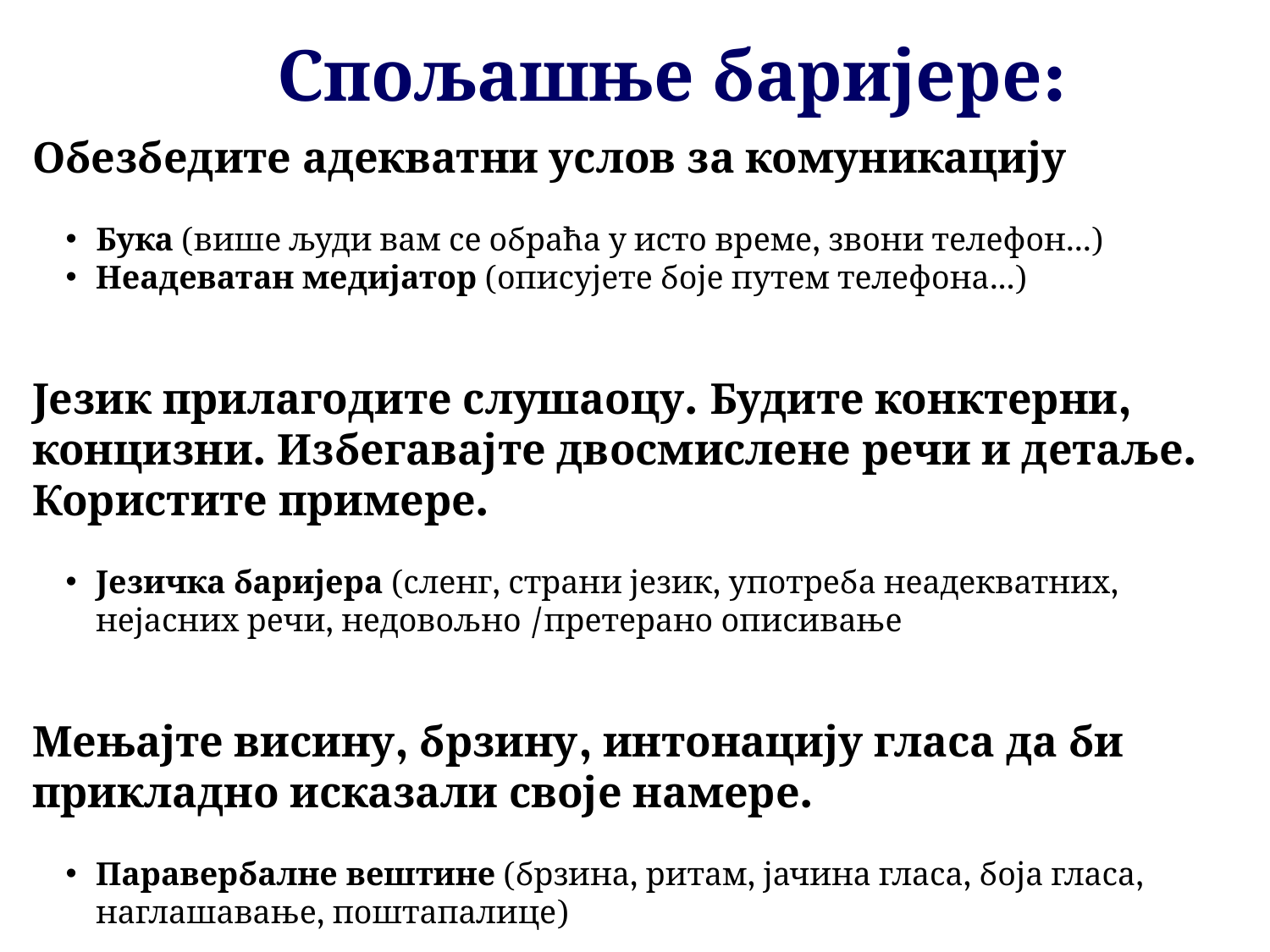

# Спољашње баријере:

Обезбедите адекватни услов за комуникацију

Бука (више људи вам се обраћа у исто време, звони телефон...)
Неадеватан медијатор (описујете боје путем телефона...)

Језик прилагодите слушаоцу. Будите конктерни, концизни. Избегавајте двосмислене речи и детаље. Користите примере.

Језичка баријера (сленг, страни језик, употреба неадекватних, нејасних речи, недовољно /претерано описивање

Мењајте висину, брзину, интонацију гласа да би прикладно исказали своје намере.

Паравербалне вештине (брзина, ритам, јачина гласа, боја гласа, наглашавање, поштапалице)